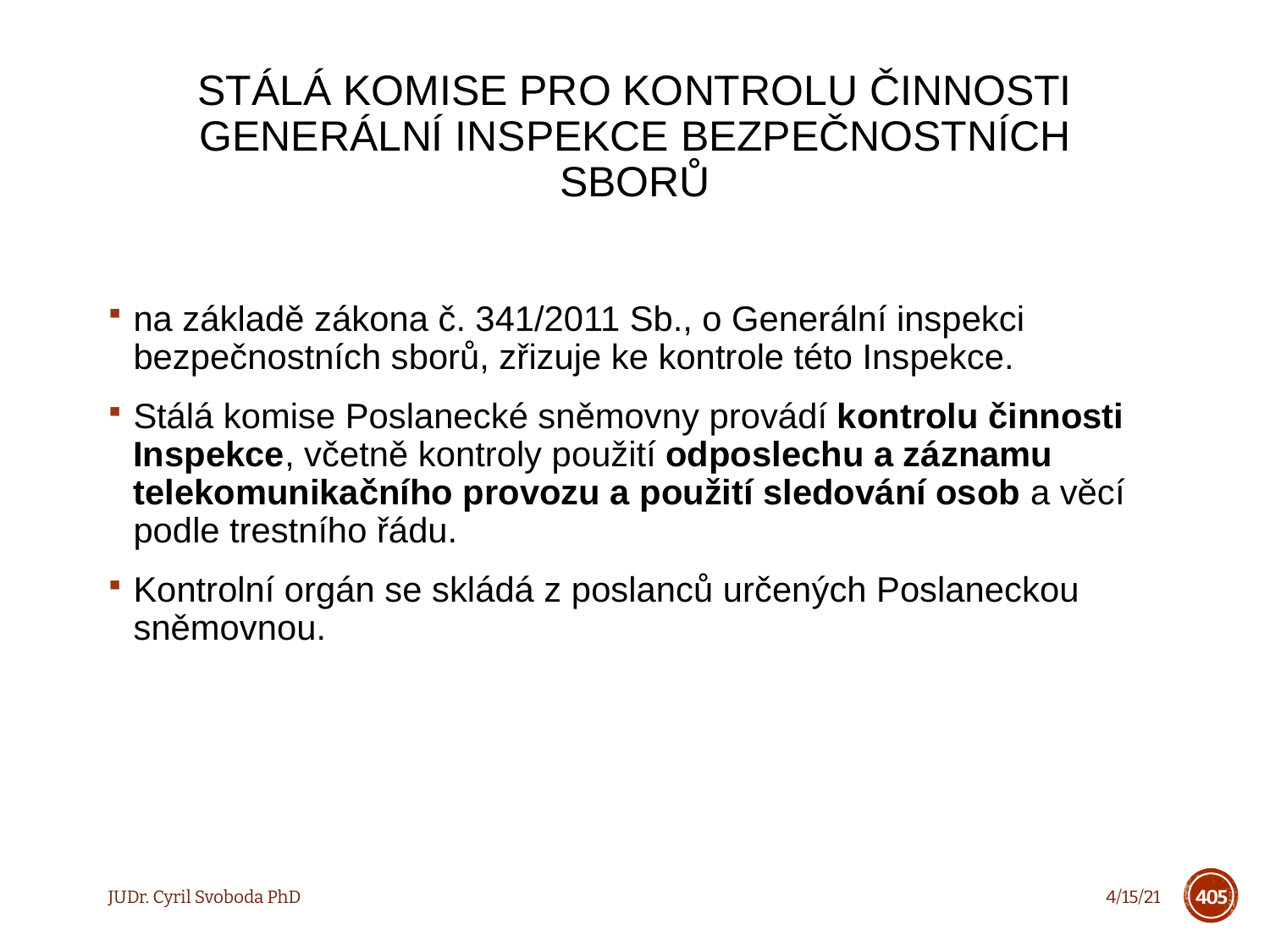

# Stálá komise pro kontrolu činnosti Generální inspekce bezpečnostních sborů
na základě zákona č. 341/2011 Sb., o Generální inspekci bezpečnostních sborů, zřizuje ke kontrole této Inspekce.
Stálá komise Poslanecké sněmovny provádí kontrolu činnosti Inspekce, včetně kontroly použití odposlechu a záznamu telekomunikačního provozu a použití sledování osob a věcí podle trestního řádu.
Kontrolní orgán se skládá z poslanců určených Poslaneckou sněmovnou.

JUDr. Cyril Svoboda PhD
4/15/21
405